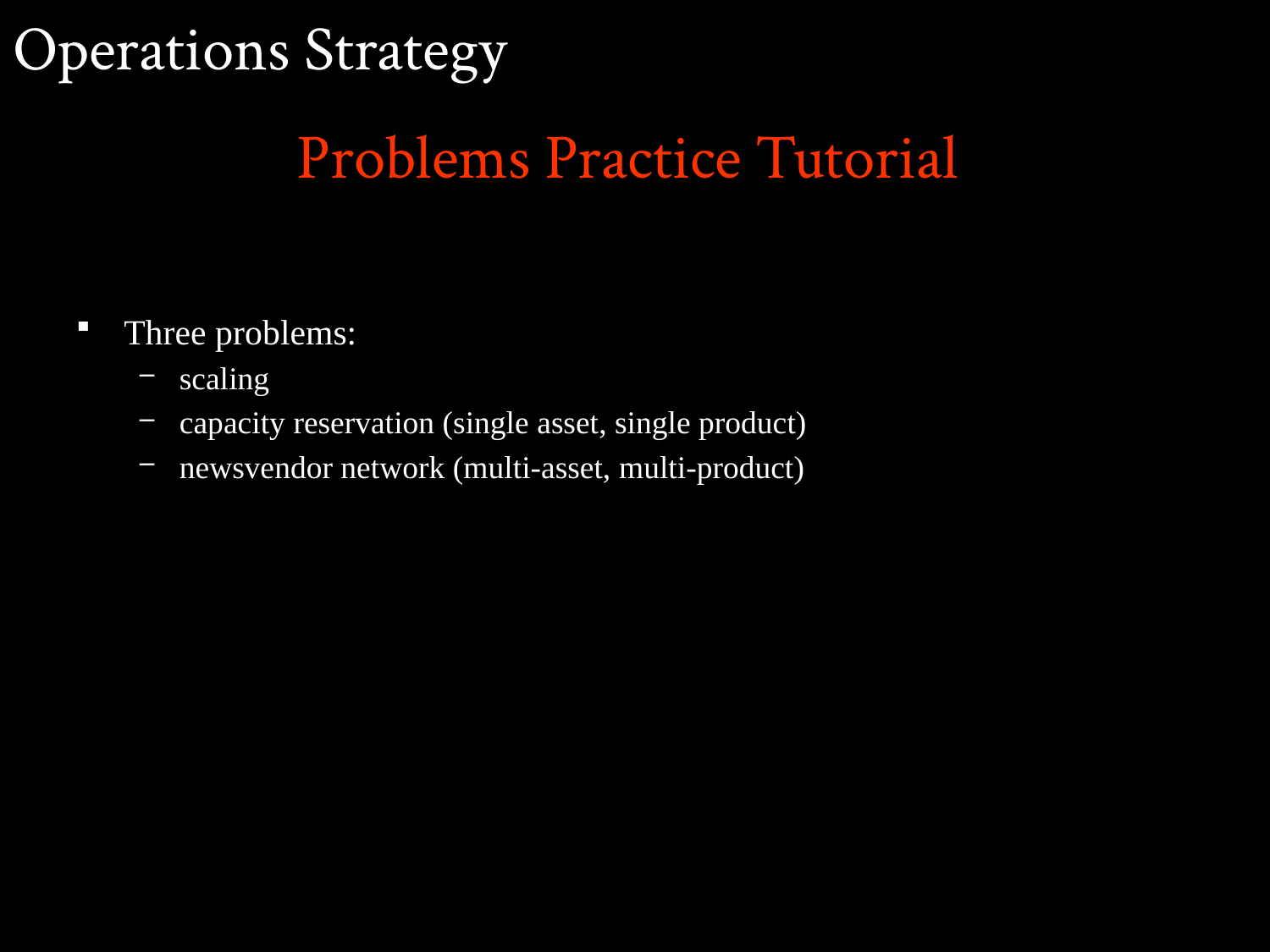

Operations Strategy
Problems Practice Tutorial

Three problems:
scaling
capacity reservation (single asset, single product)
newsvendor network (multi-asset, multi-product)